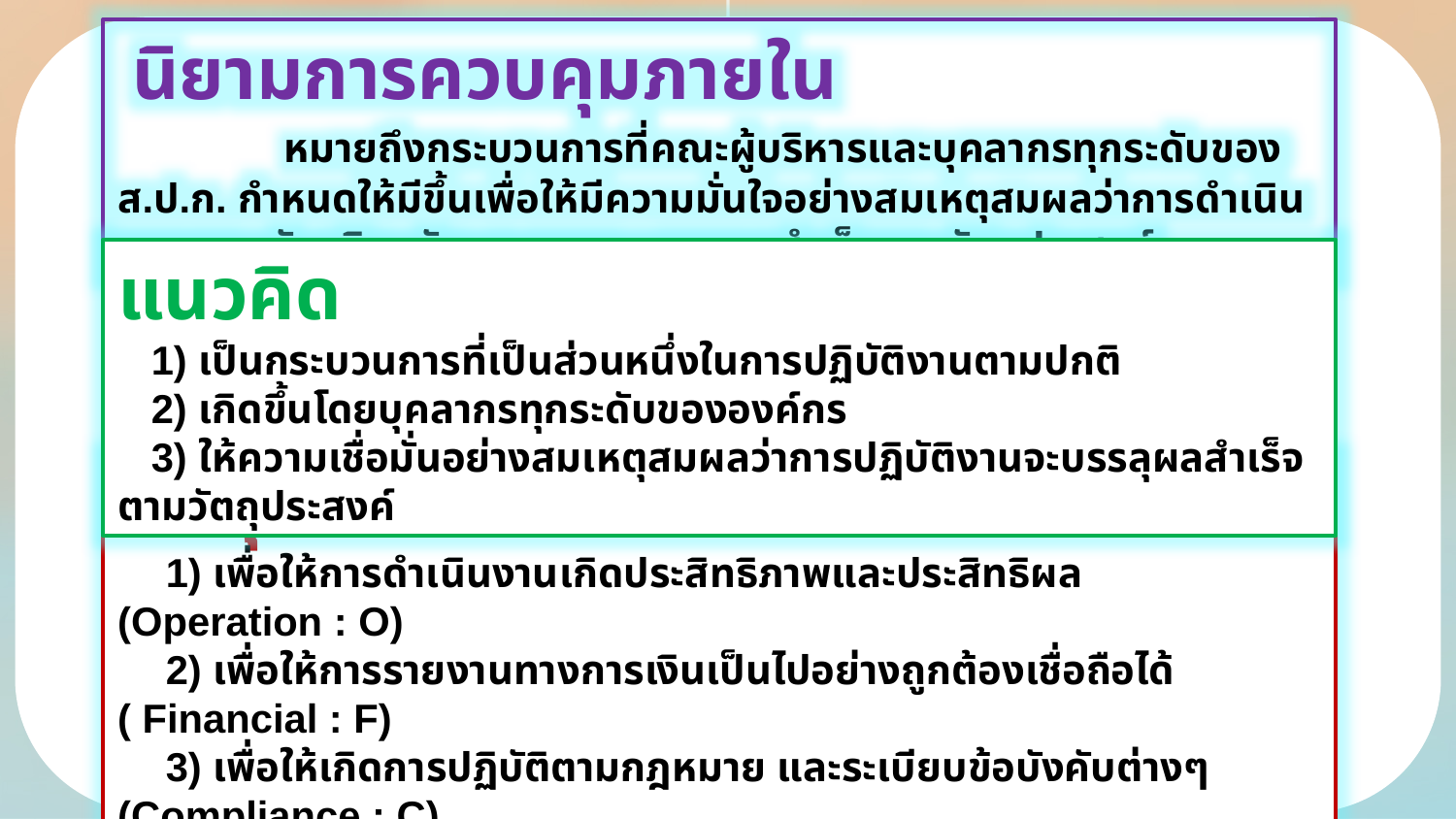

นิยามการควบคุมภายใน
            หมายถึงกระบวนการที่คณะผู้บริหารและบุคลากรทุกระดับของ ส.ป.ก. กำหนดให้มีขึ้นเพื่อให้มีความมั่นใจอย่างสมเหตุสมผลว่าการดำเนินการ ตามพันธกิจหลักและรองจะบรรลุผลสำเร็จตามวัตถุประสงค์
แนวคิด
   1) เป็นกระบวนการที่เป็นส่วนหนึ่งในการปฏิบัติงานตามปกติ
   2) เกิดขึ้นโดยบุคลากรทุกระดับขององค์กร
   3) ให้ความเชื่อมั่นอย่างสมเหตุสมผลว่าการปฏิบัติงานจะบรรลุผลสำเร็จตามวัตถุประสงค์
วัตถุประสงค์
   1) เพื่อให้การดำเนินงานเกิดประสิทธิภาพและประสิทธิผล (Operation : O)
   2) เพื่อให้การรายงานทางการเงินเป็นไปอย่างถูกต้องเชื่อถือได้ ( Financial : F)
   3) เพื่อให้เกิดการปฏิบัติตามกฎหมาย และระเบียบข้อบังคับต่างๆ (Compliance : C)